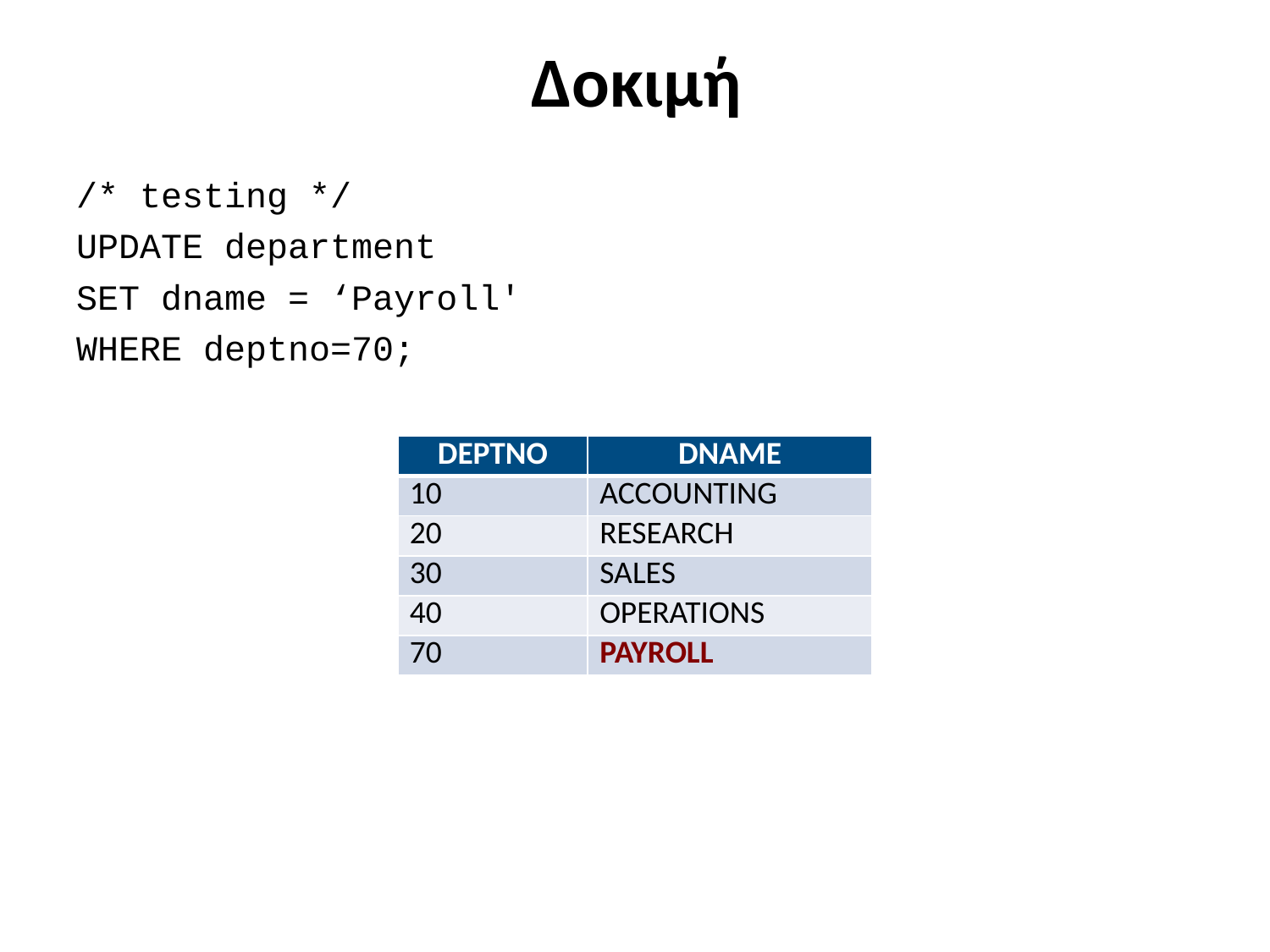

# Δοκιμή

/* testing */
UPDATE department
SET dname = ‘Payroll'
WHERE deptno=70;

| DEPTNO | DNAME |
| --- | --- |
| 10 | ACCOUNTING |
| 20 | RESEARCH |
| 30 | SALES |
| 40 | OPERATIONS |
| 70 | PAYROLL |